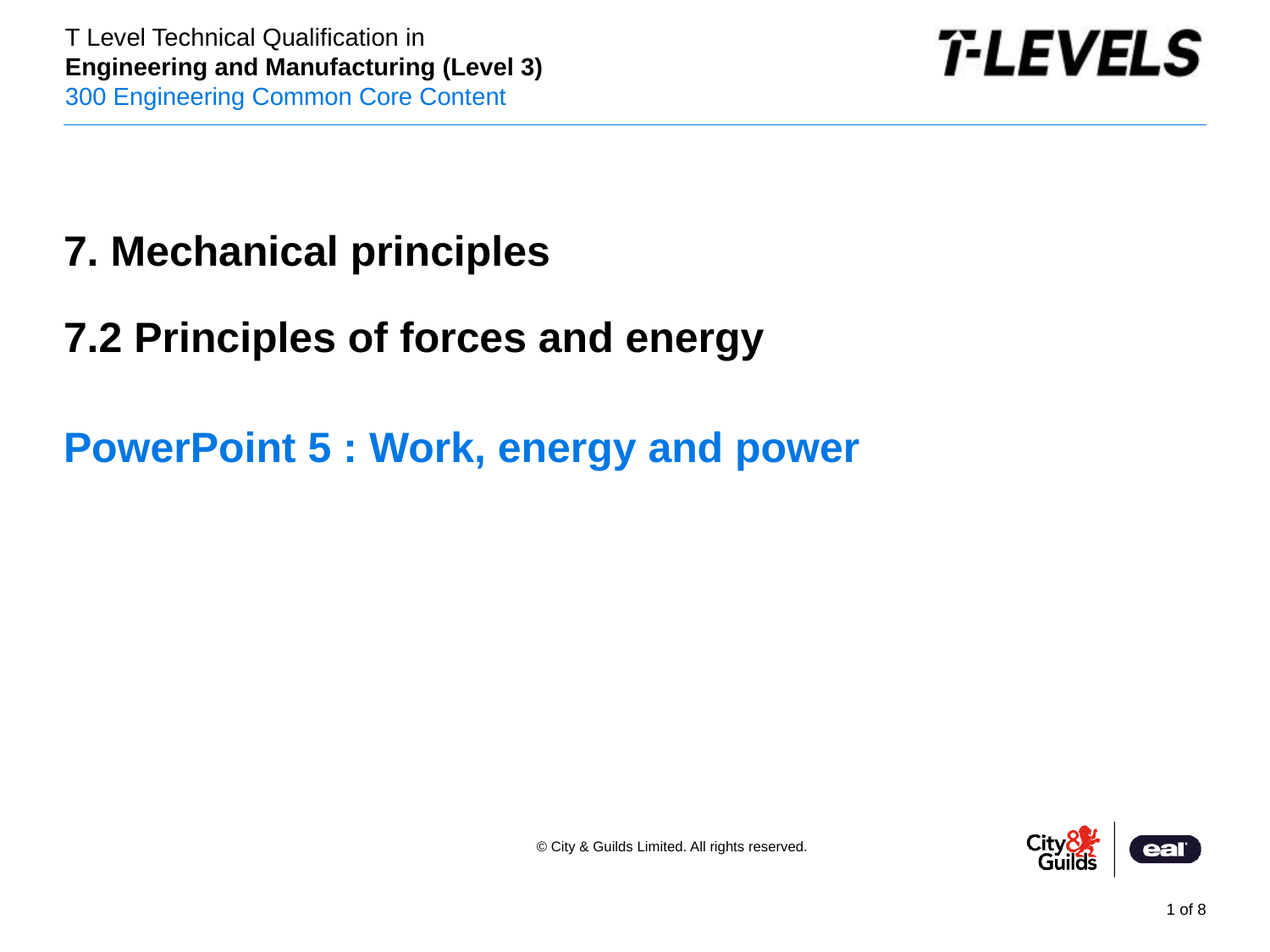

7. Mechanical principles
7.2 Principles of forces and energy
# PowerPoint 5 : Work, energy and power